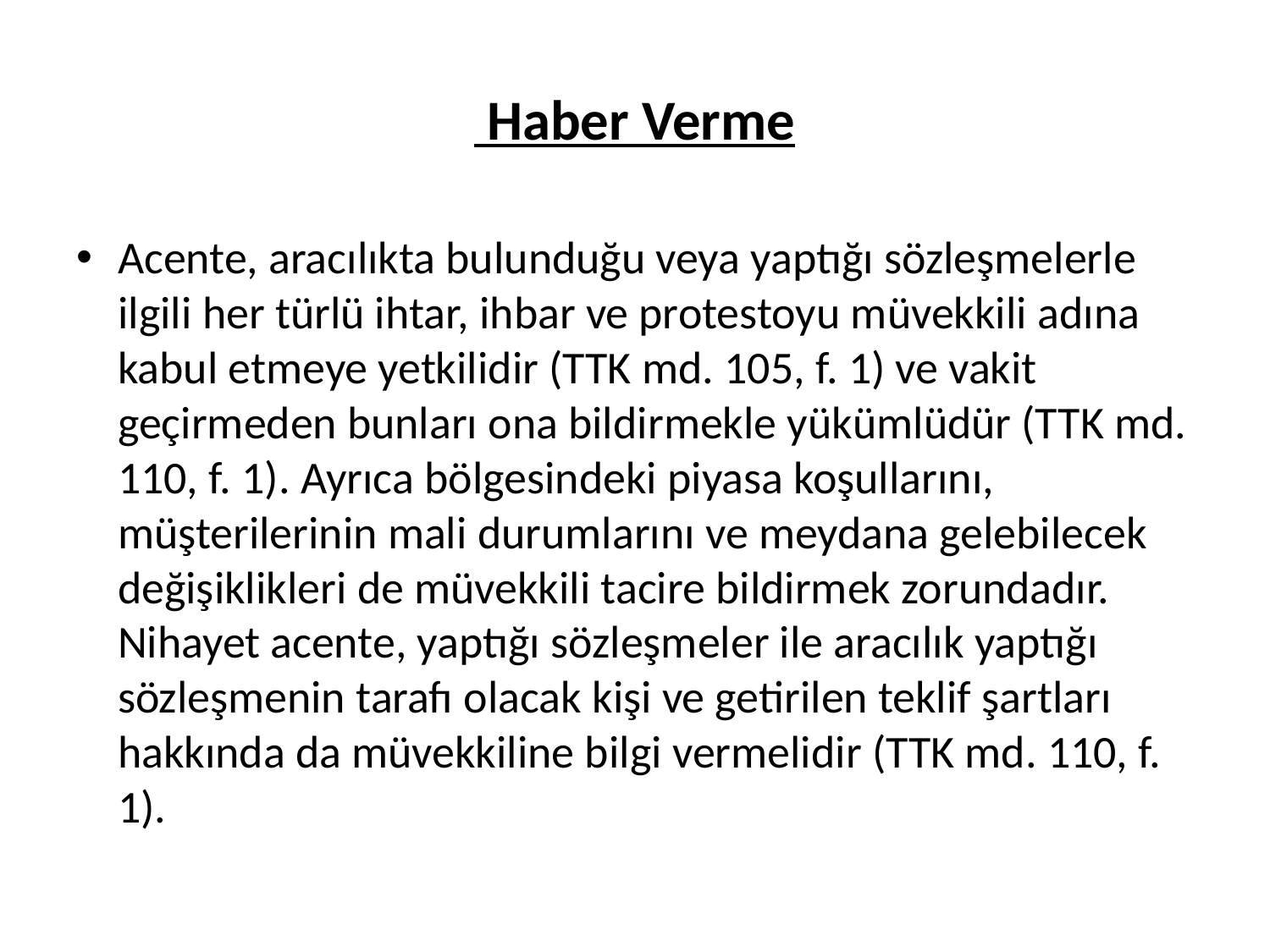

# Haber Verme
Acente, aracılıkta bulunduğu veya yaptığı sözleşmelerle ilgili her türlü ihtar, ihbar ve protestoyu müvekkili adına kabul etmeye yetkilidir (TTK md. 105, f. 1) ve vakit geçirmeden bunları ona bildirmekle yükümlüdür (TTK md. 110, f. 1). Ayrıca bölgesindeki piyasa koşullarını, müşterilerinin mali durumlarını ve meydana gelebilecek değişiklikleri de müvekkili tacire bildirmek zorundadır. Nihayet acente, yaptığı sözleşmeler ile aracılık yaptığı sözleşmenin tarafı olacak kişi ve getirilen teklif şartları hakkında da müvekkiline bilgi vermelidir (TTK md. 110, f. 1).